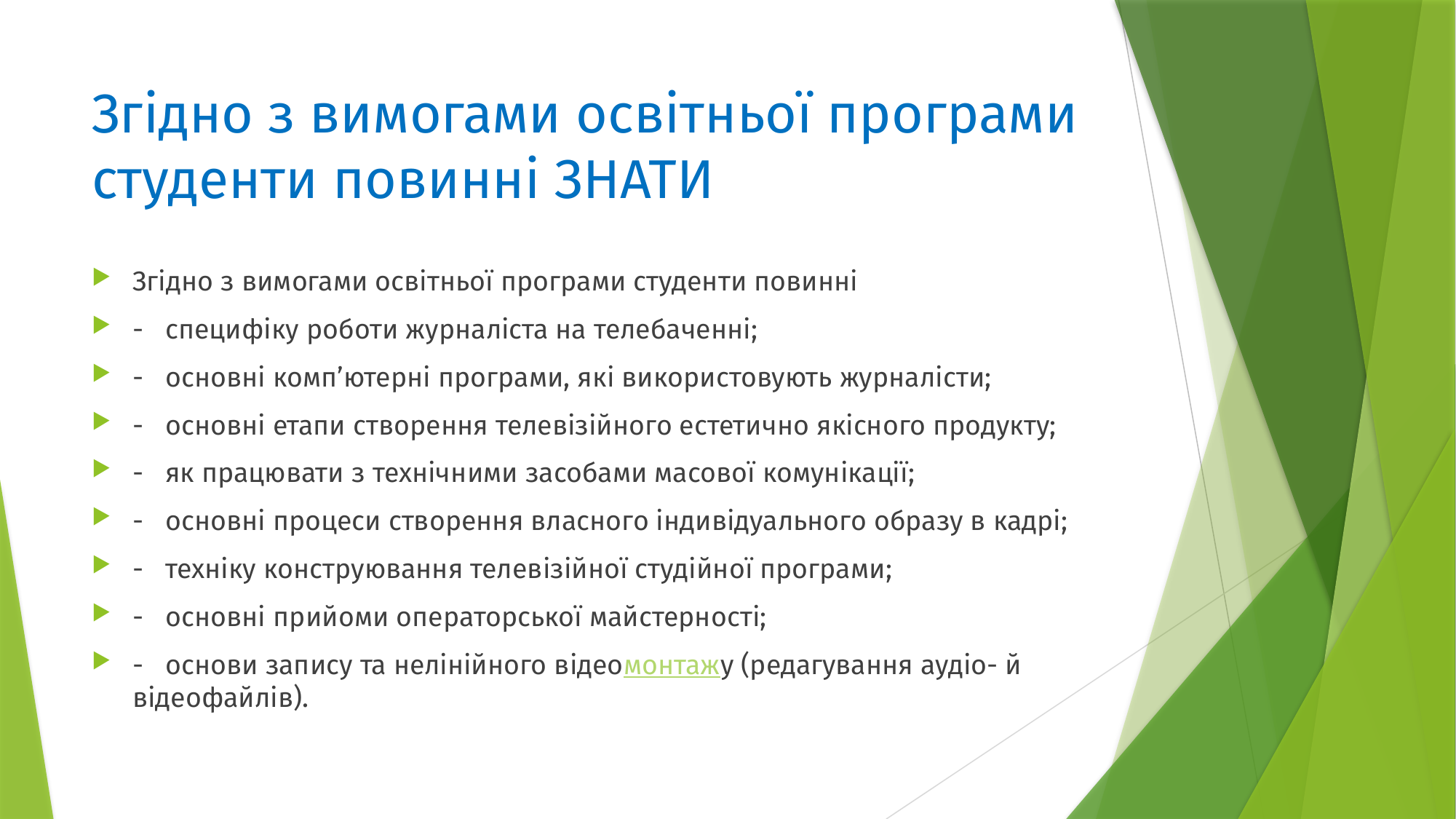

# Згідно з вимогами освітньої програми студенти повинні ЗНАТИ
Згідно з вимогами освітньої програми студенти повинні
-   специфіку роботи журналіста на телебаченні;
-   основні комп’ютерні програми, які використовують журналісти;
-   основні етапи створення телевізійного естетично якісного продукту;
-   як працювати з технічними засобами масової комунікації;
-   основні процеси створення власного індивідуального образу в кадрі;
-   техніку конструювання телевізійної студійної програми;
-   основні прийоми операторської майстерності;
-   основи запису та нелінійного відеомонтажу (редагування аудіо- й відеофайлів).